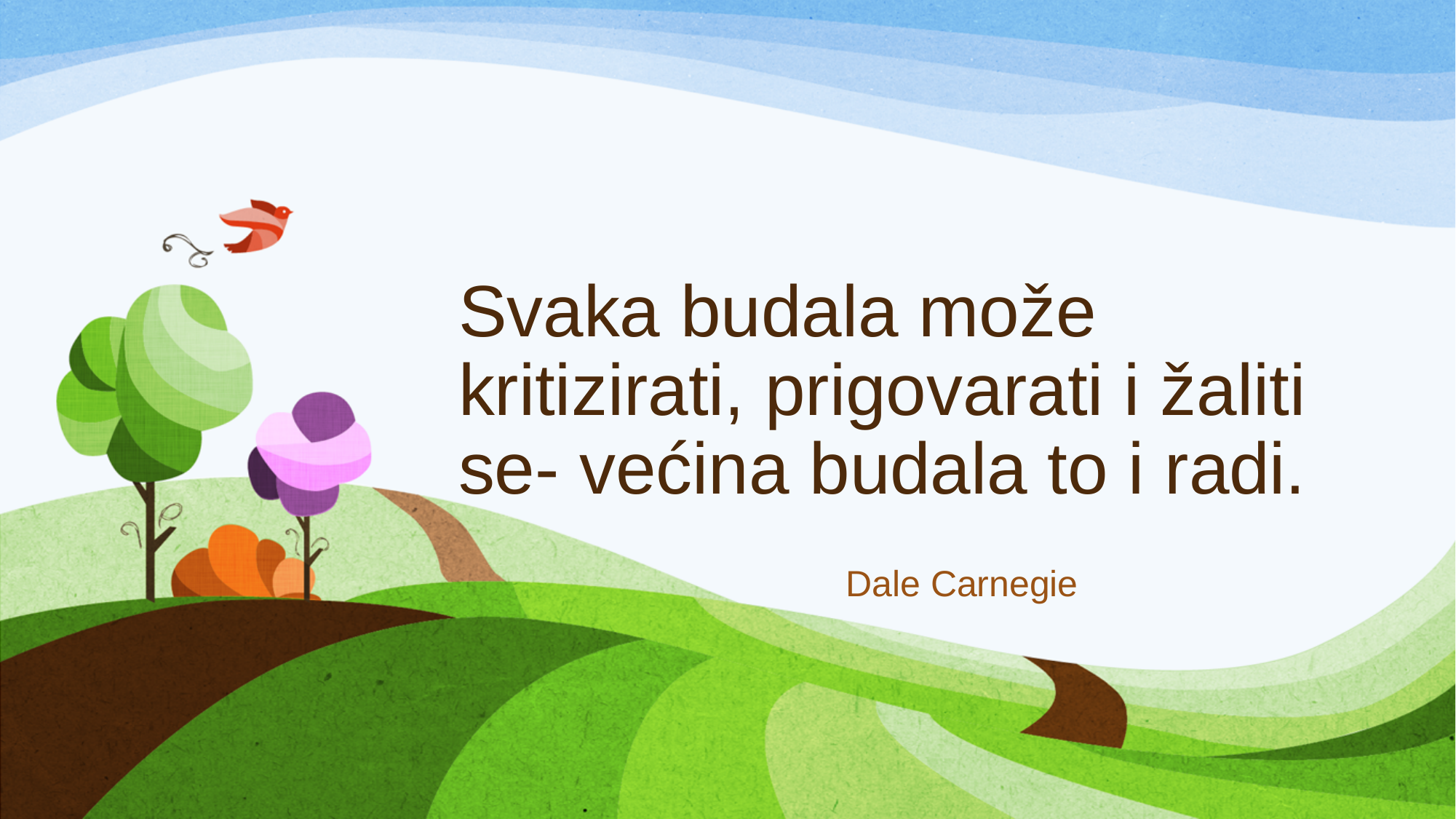

# Svaka budala može kritizirati, prigovarati i žaliti se- većina budala to i radi.
                                Dale Carnegie